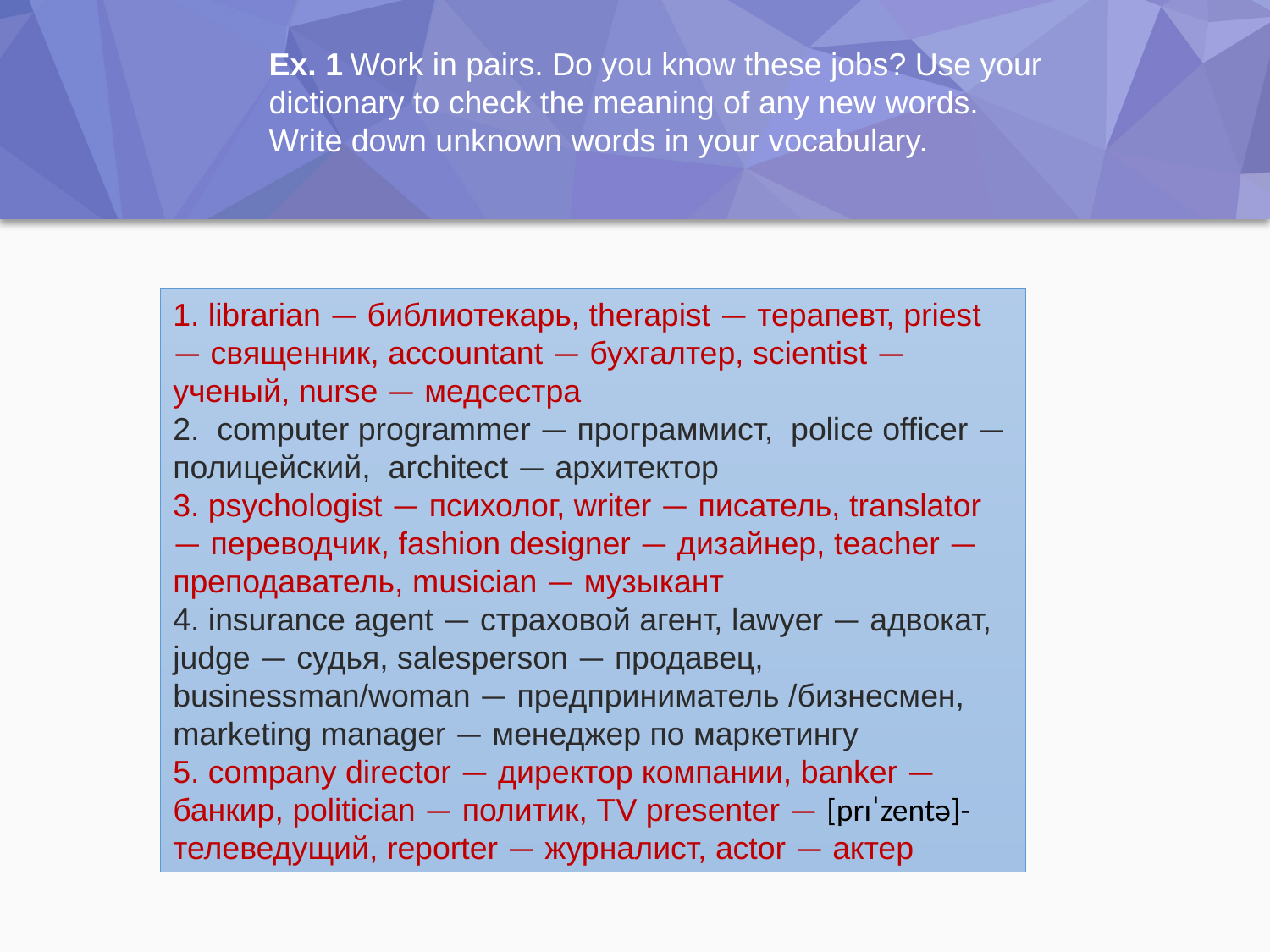

Ex. 1 Work in pairs. Do you know these jobs? Use your dictionary to check the meaning of any new words.
Write down unknown words in your vocabulary.
1. librarian — библиотекарь, therapist — терапевт, priest — священник, accountant — бухгалтер, scientist — ученый, nurse — медсестра
2.  computer programmer — программист,  police officer — полицейский,  architect — архитектор
3. psychologist — психолог, writer — писатель, translator — переводчик, fashion designer — дизайнер, teacher — преподаватель, musician — музыкант
4. insurance agent — страховой агент, lawyer — адвокат, judge — судья, salesperson — продавец, businessman/woman — предприниматель /бизнесмен, marketing manager — менеджер по маркетингу
5. company director — директор компании, banker — банкир, politician — политик, TV presenter — [prɪˈzentə]-телеведущий, reporter — журналист, actor — актер